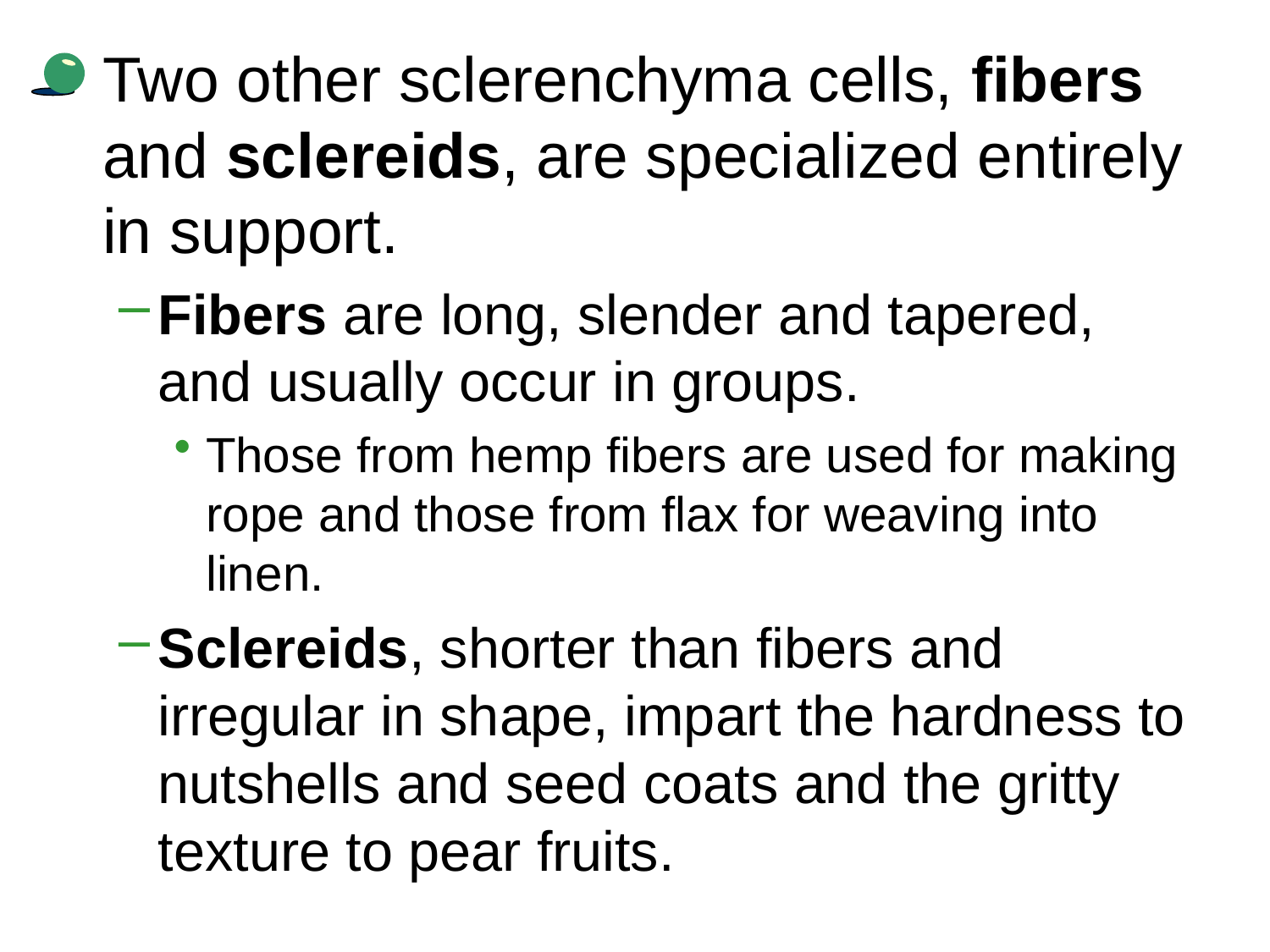

Two other sclerenchyma cells, fibers and sclereids, are specialized entirely in support.
Fibers are long, slender and tapered, and usually occur in groups.
Those from hemp fibers are used for making rope and those from flax for weaving into linen.
Sclereids, shorter than fibers and irregular in shape, impart the hardness to nutshells and seed coats and the gritty texture to pear fruits.